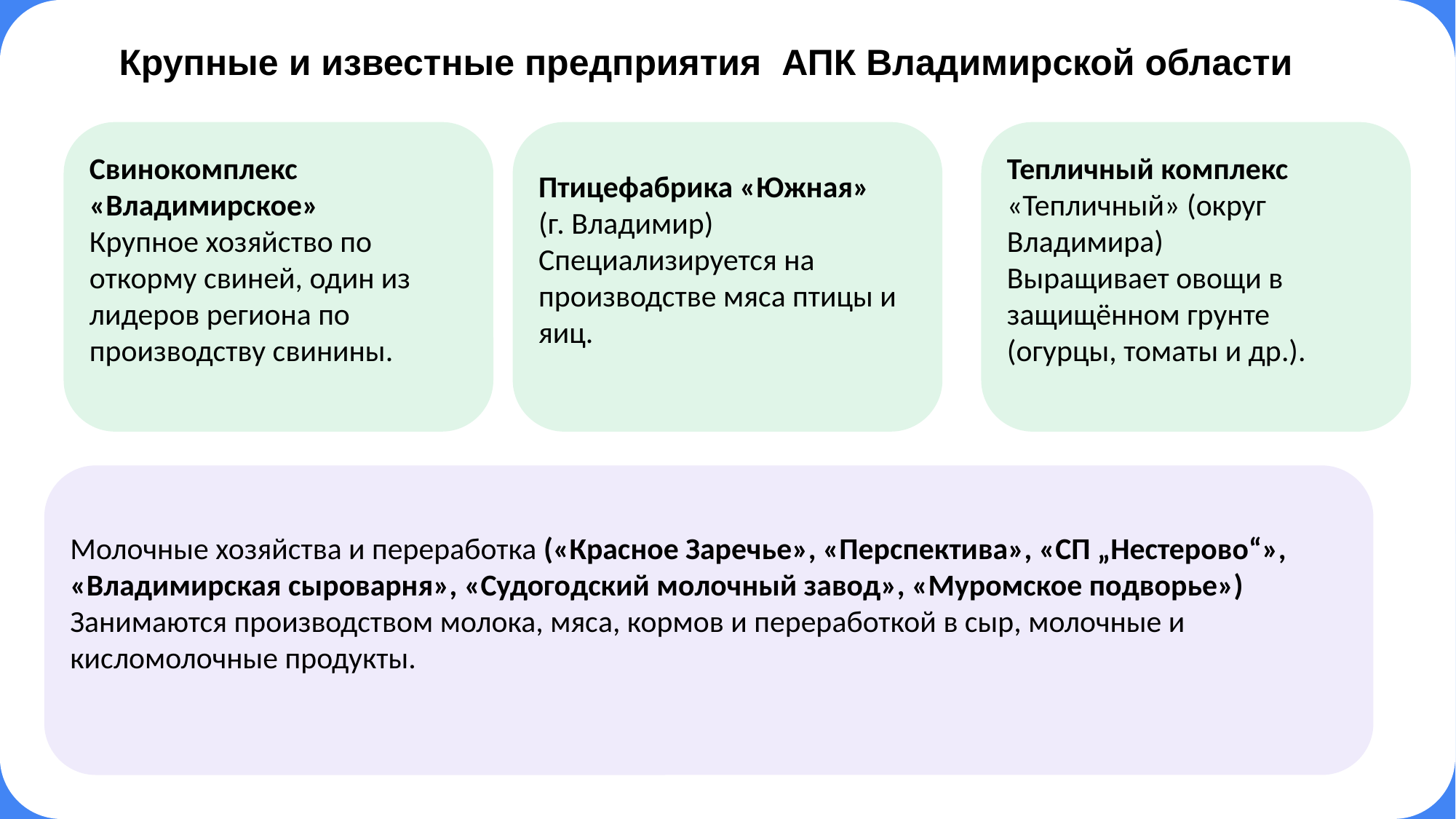

4
# Крупные и известные предприятия  АПК Владимирской области
Свинокомплекс «Владимирское»
Крупное хозяйство по откорму свиней, один из лидеров региона по производству свинины.
Птицефабрика «Южная»
(г. Владимир)
Специализируется на производстве мяса птицы и яиц.
Тепличный комплекс «Тепличный» (округ Владимира)
Выращивает овощи в защищённом грунте (огурцы, томаты и др.).
Молочные хозяйства и переработка («Красное Заречье», «Перспектива», «СП „Нестерово“», «Владимирская сыроварня», «Судогодский молочный завод», «Муромское подворье»)
Занимаются производством молока, мяса, кормов и переработкой в сыр, молочные и кисломолочные продукты.